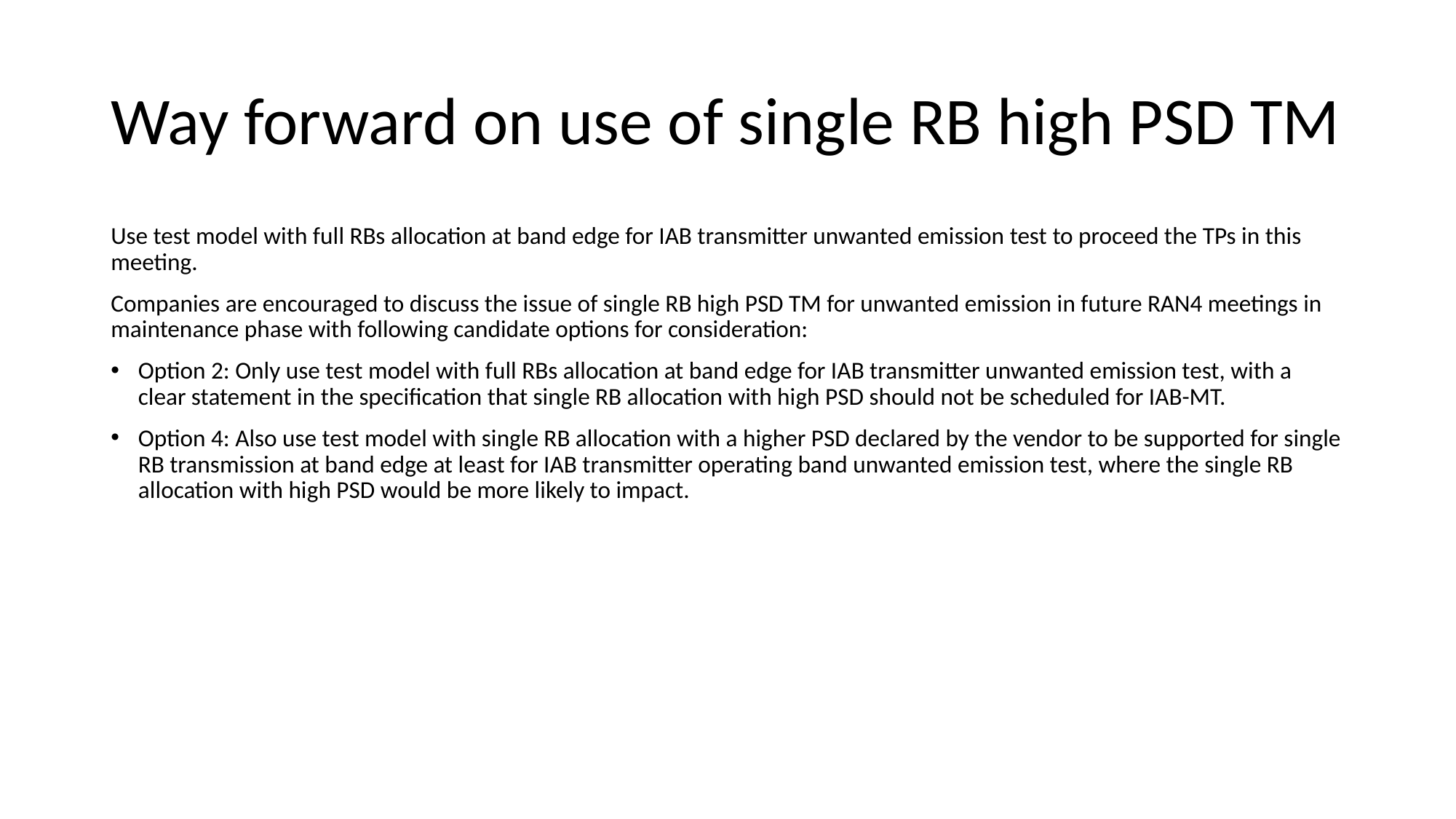

# Way forward on use of single RB high PSD TM
Use test model with full RBs allocation at band edge for IAB transmitter unwanted emission test to proceed the TPs in this meeting.
Companies are encouraged to discuss the issue of single RB high PSD TM for unwanted emission in future RAN4 meetings in maintenance phase with following candidate options for consideration:
Option 2: Only use test model with full RBs allocation at band edge for IAB transmitter unwanted emission test, with a clear statement in the specification that single RB allocation with high PSD should not be scheduled for IAB-MT.
Option 4: Also use test model with single RB allocation with a higher PSD declared by the vendor to be supported for single RB transmission at band edge at least for IAB transmitter operating band unwanted emission test, where the single RB allocation with high PSD would be more likely to impact.